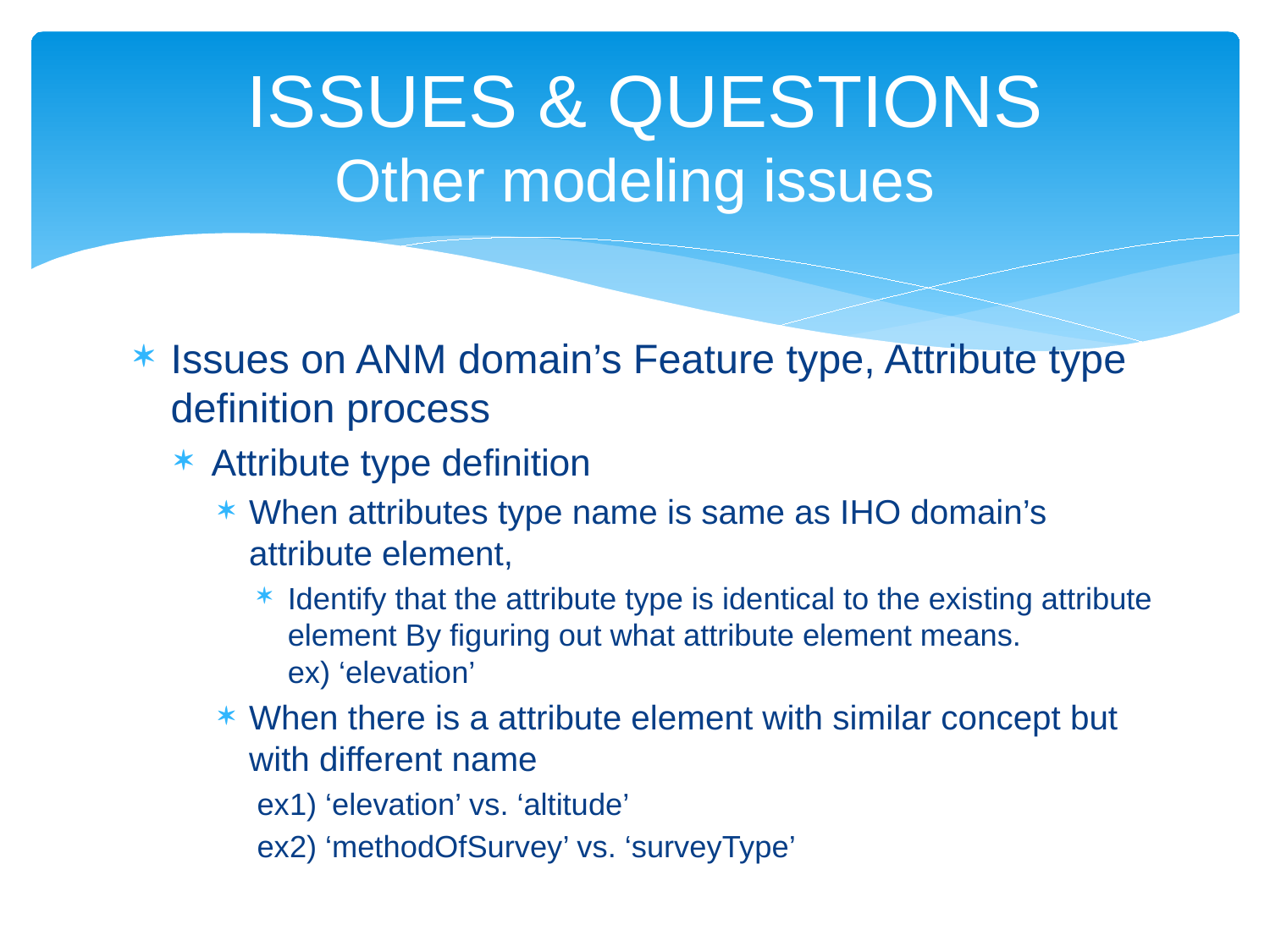

# ISSUES & QUESTIONS Other modeling issues
Issues on ANM domain’s Feature type, Attribute type definition process
Attribute type definition
When attributes type name is same as IHO domain’s attribute element,
Identify that the attribute type is identical to the existing attribute element By figuring out what attribute element means.
ex) ‘elevation’
When there is a attribute element with similar concept but with different name
ex1) ‘elevation’ vs. ‘altitude’
ex2) ‘methodOfSurvey’ vs. ‘surveyType’